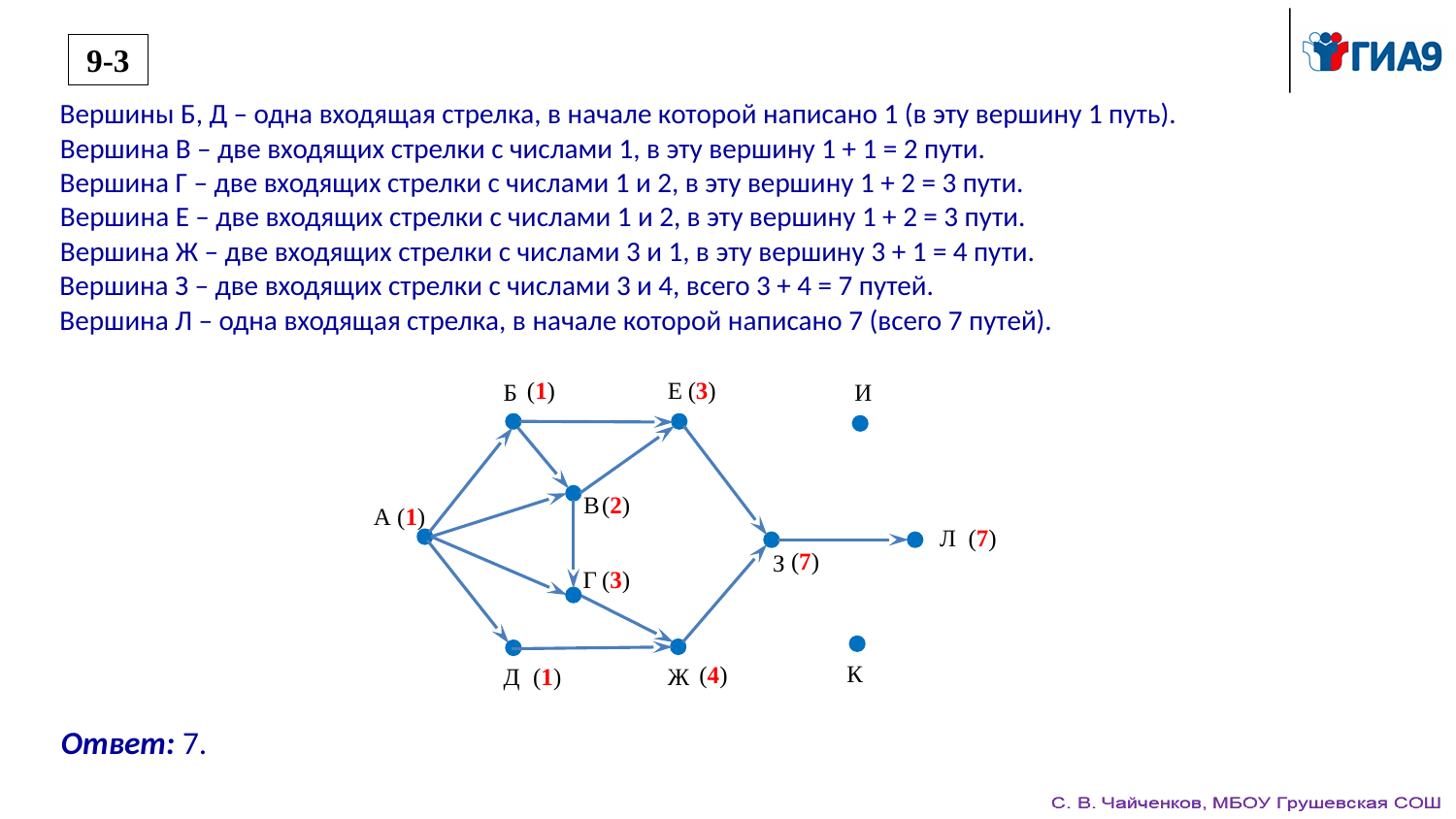

9-3
Вершины Б, Д – одна входящая стрелка, в начале которой написано 1 (в эту вершину 1 путь).
Вершина В – две входящих стрелки с числами 1, в эту вершину 1 + 1 = 2 пути.
Вершина Г – две входящих стрелки с числами 1 и 2, в эту вершину 1 + 2 = 3 пути.
Вершина Е – две входящих стрелки с числами 1 и 2, в эту вершину 1 + 2 = 3 пути.
Вершина Ж – две входящих стрелки с числами 3 и 1, в эту вершину 3 + 1 = 4 пути.
Вершина З – две входящих стрелки с числами 3 и 4, всего 3 + 4 = 7 путей.
Вершина Л – одна входящая стрелка, в начале которой написано 7 (всего 7 путей).

(3)
Е
(1)
Б
И

(2)
В

А (1)
Л
(7)

(7)
З
Г
(3)

К
(4)
Ж
Д
(1)
Ответ: 7.